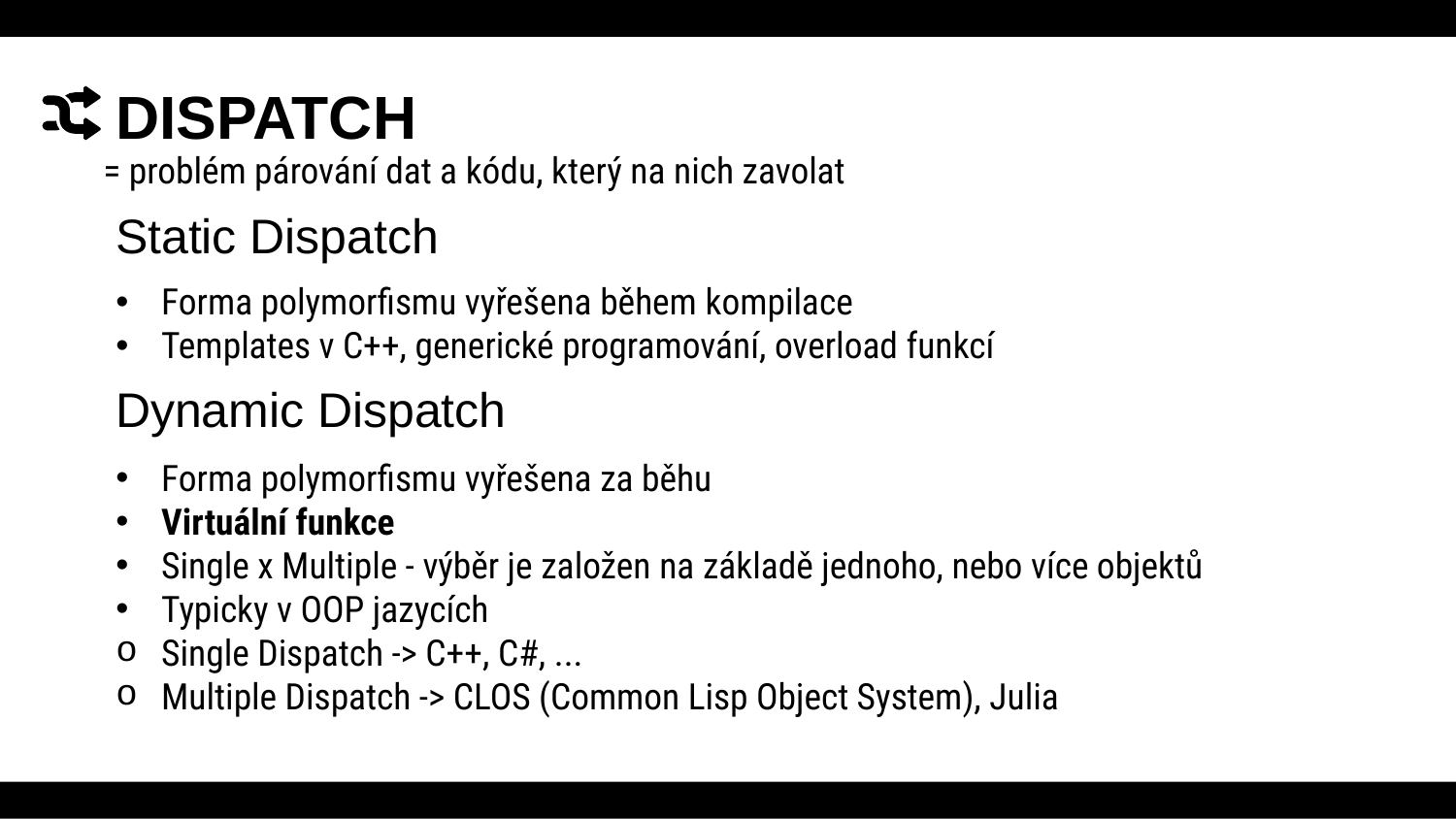

# DISPATCH

= problém párování dat a kódu, který na nich zavolat
Static Dispatch
Forma polymorfismu vyřešena během kompilace
Templates v C++, generické programování, overload funkcí

Dynamic Dispatch
Forma polymorfismu vyřešena za běhu
Virtuální funkce
Single x Multiple - výběr je založen na základě jednoho, nebo více objektů
Typicky v OOP jazycích
Single Dispatch -> C++, C#, ...
Multiple Dispatch -> CLOS (Common Lisp Object System), Julia